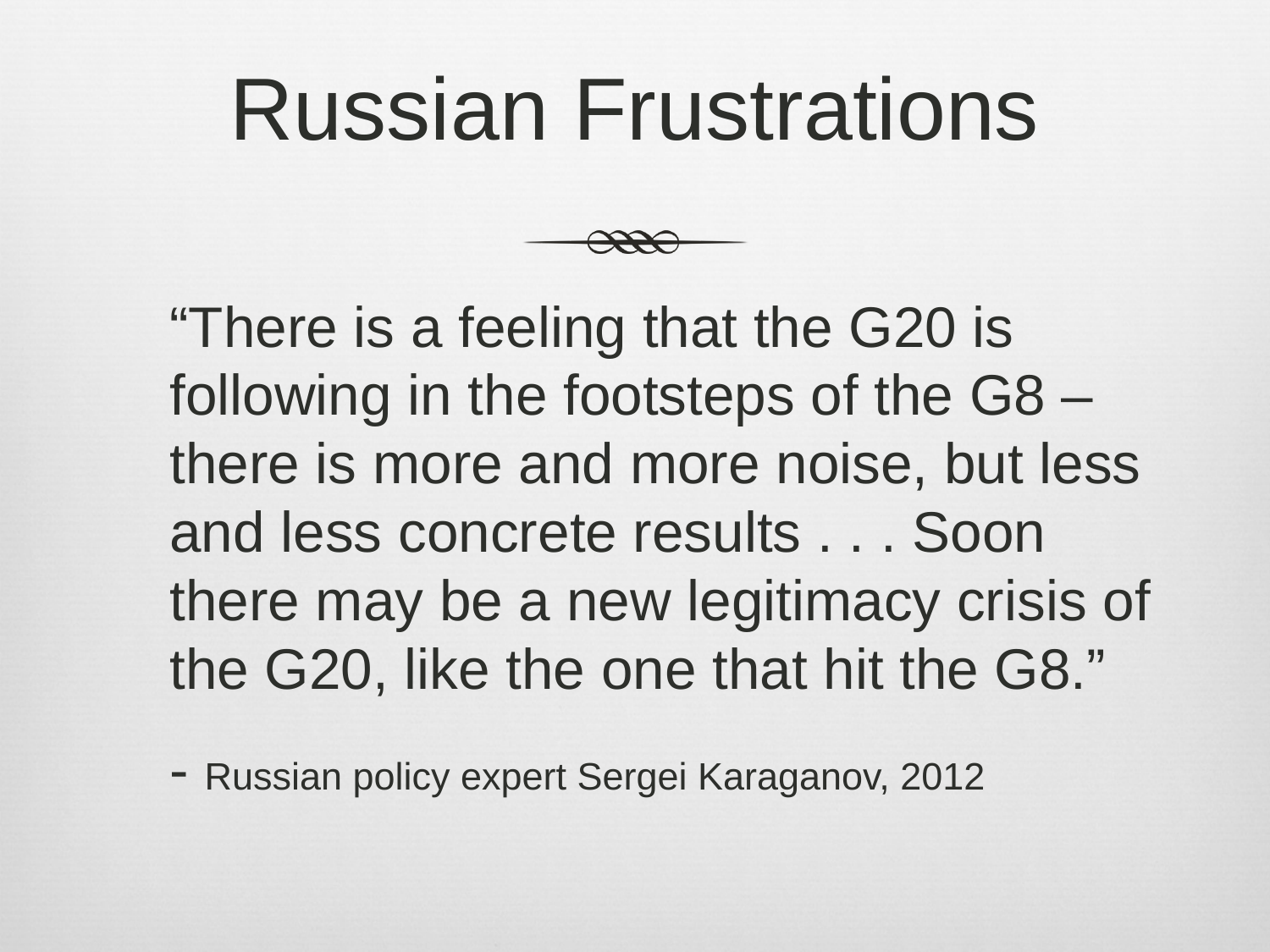

# Russian Frustrations
	“There is a feeling that the G20 is following in the footsteps of the G8 – there is more and more noise, but less and less concrete results . . . Soon there may be a new legitimacy crisis of the G20, like the one that hit the G8.”
			- Russian policy expert Sergei Karaganov, 2012